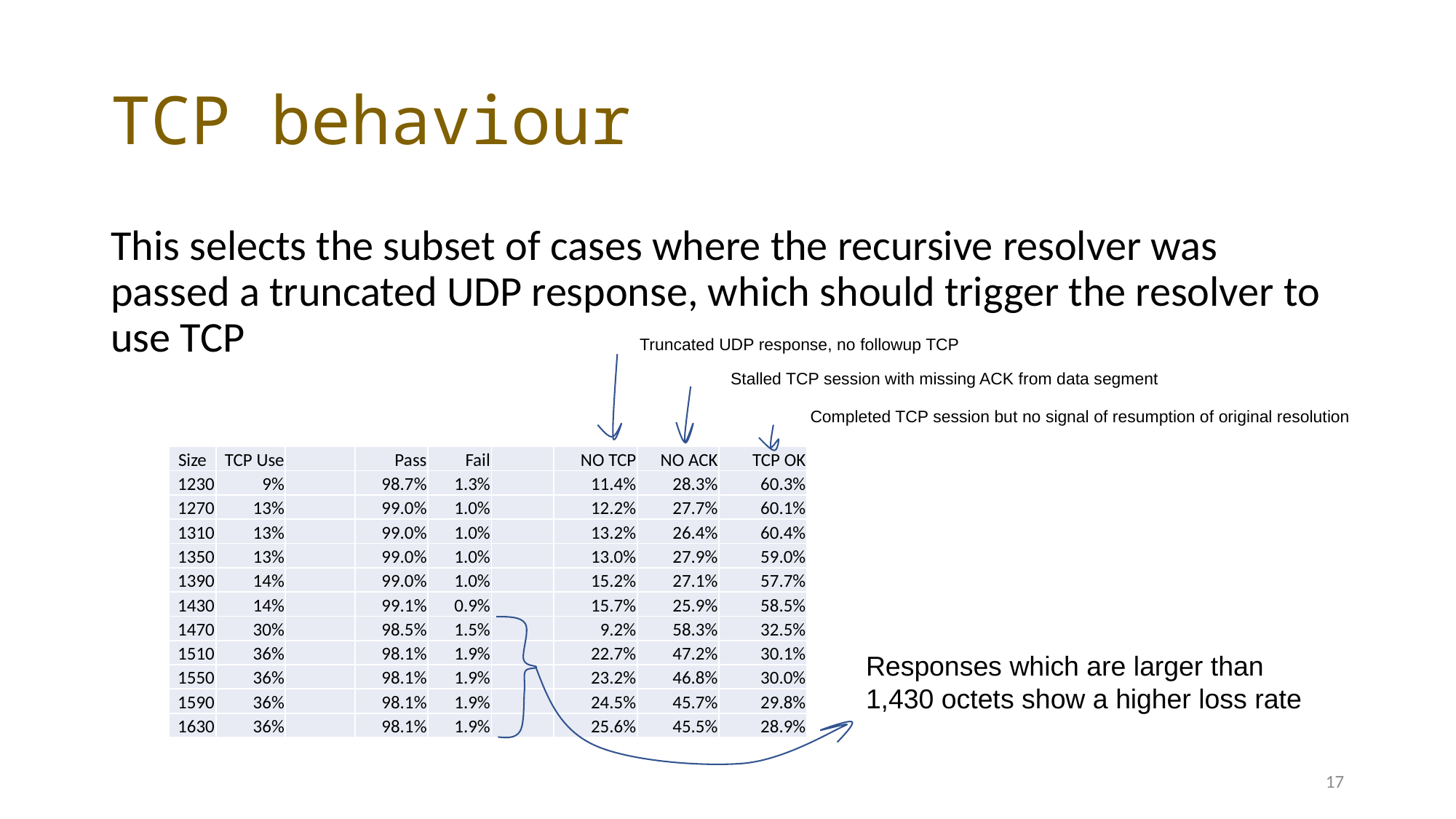

# TCP behaviour
This selects the subset of cases where the recursive resolver was passed a truncated UDP response, which should trigger the resolver to use TCP
Truncated UDP response, no followup TCP

Stalled TCP session with missing ACK from data segment

Completed TCP session but no signal of resumption of original resolution

| Size | TCP Use |  | Pass | Fail |  | NO TCP | NO ACK | TCP OK |
| --- | --- | --- | --- | --- | --- | --- | --- | --- |
| 1230 | 9% |  | 98.7% | 1.3% |  | 11.4% | 28.3% | 60.3% |
| 1270 | 13% |  | 99.0% | 1.0% |  | 12.2% | 27.7% | 60.1% |
| 1310 | 13% |  | 99.0% | 1.0% |  | 13.2% | 26.4% | 60.4% |
| 1350 | 13% |  | 99.0% | 1.0% |  | 13.0% | 27.9% | 59.0% |
| 1390 | 14% |  | 99.0% | 1.0% |  | 15.2% | 27.1% | 57.7% |
| 1430 | 14% |  | 99.1% | 0.9% |  | 15.7% | 25.9% | 58.5% |
| 1470 | 30% |  | 98.5% | 1.5% |  | 9.2% | 58.3% | 32.5% |
| 1510 | 36% |  | 98.1% | 1.9% |  | 22.7% | 47.2% | 30.1% |
| 1550 | 36% |  | 98.1% | 1.9% |  | 23.2% | 46.8% | 30.0% |
| 1590 | 36% |  | 98.1% | 1.9% |  | 24.5% | 45.7% | 29.8% |
| 1630 | 36% |  | 98.1% | 1.9% |  | 25.6% | 45.5% | 28.9% |

Responses which are larger than 1,430 octets show a higher loss rate

17